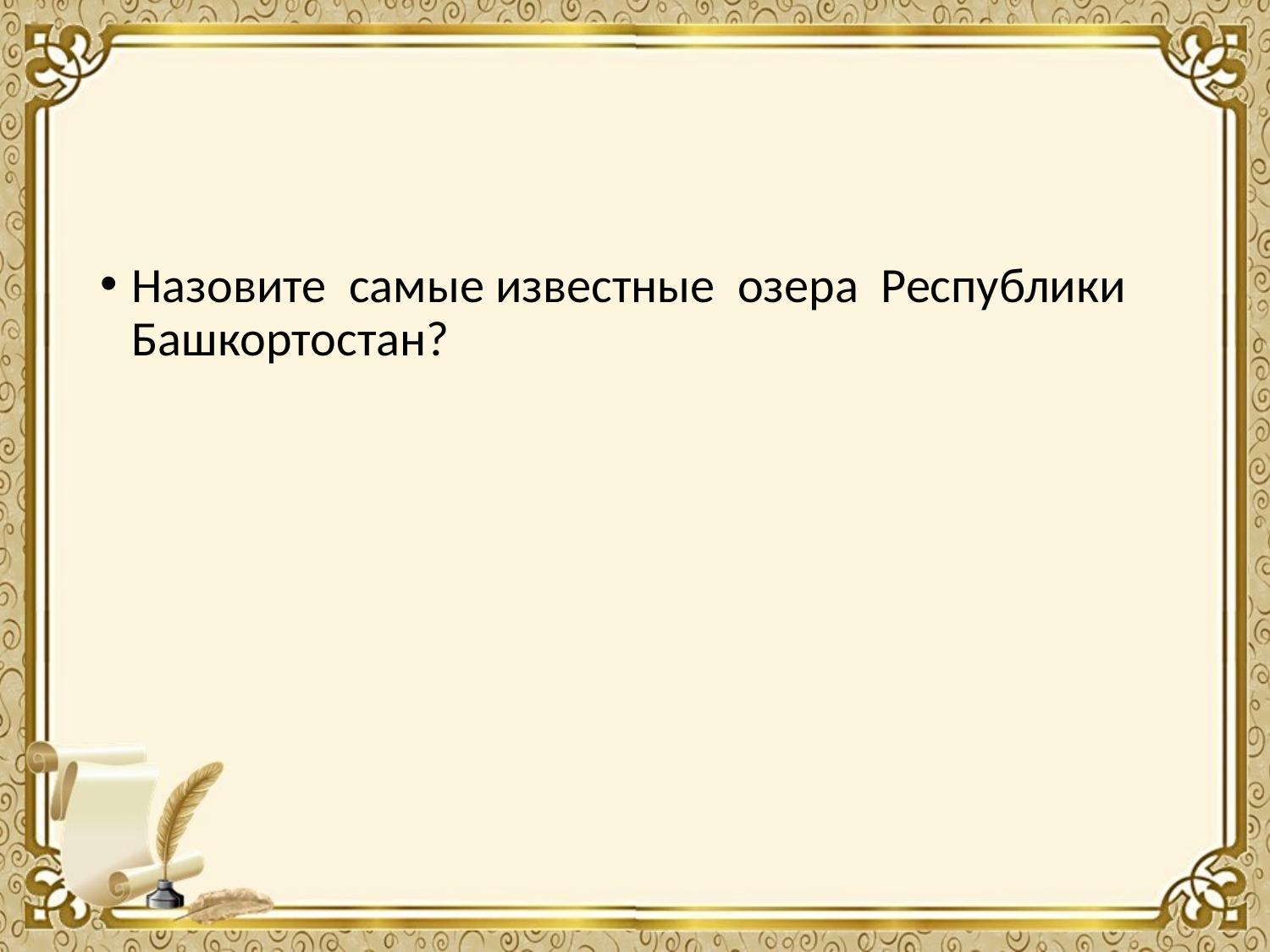

#
Назовите  самые известные  озера  Республики Башкортостан?